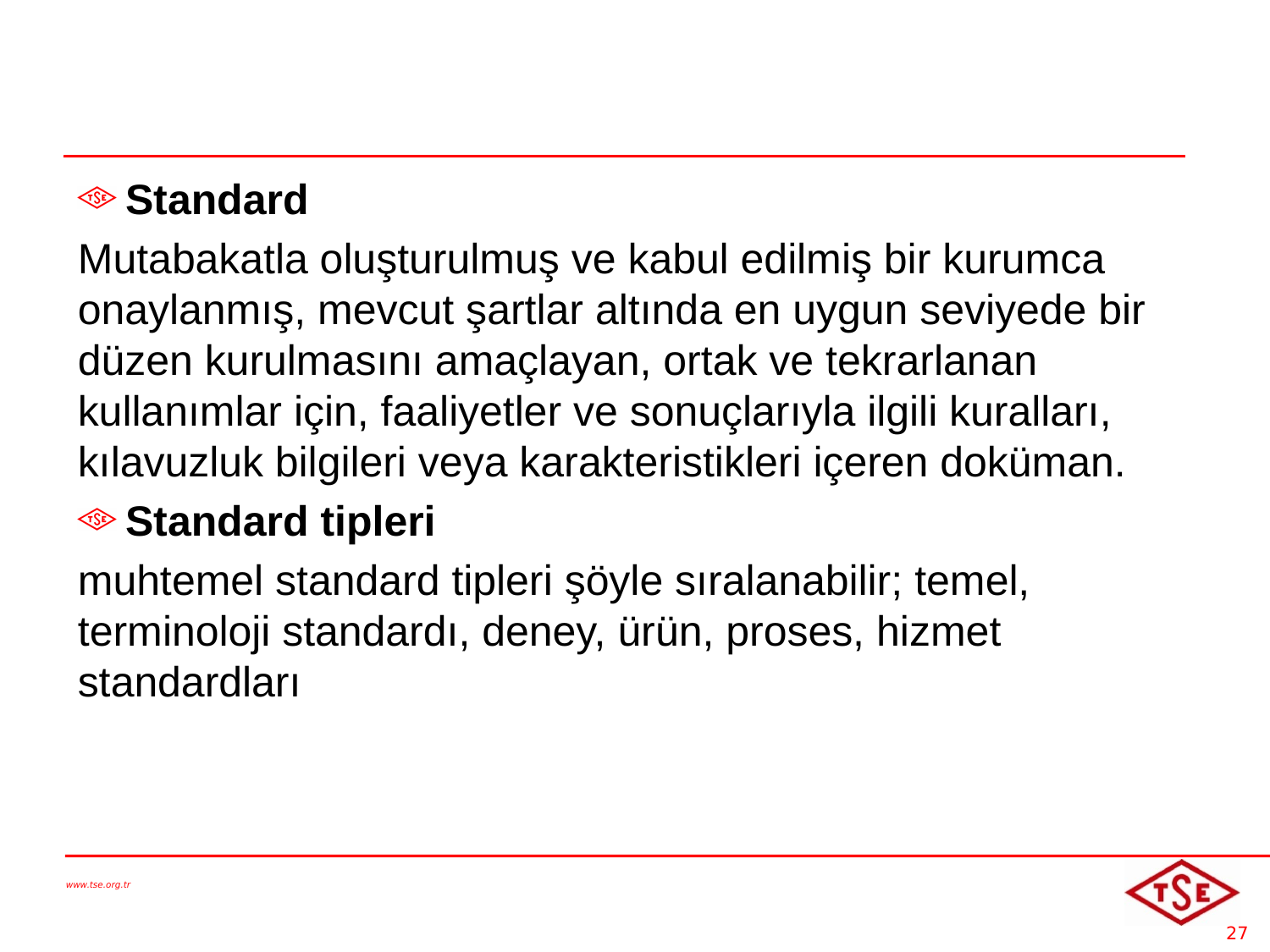

#
Standard
Mutabakatla oluşturulmuş ve kabul edilmiş bir kurumca onaylanmış, mevcut şartlar altında en uygun seviyede bir düzen kurulmasını amaçlayan, ortak ve tekrarlanan kullanımlar için, faaliyetler ve sonuçlarıyla ilgili kuralları, kılavuzluk bilgileri veya karakteristikleri içeren doküman.
Standard tipleri
muhtemel standard tipleri şöyle sıralanabilir; temel, terminoloji standardı, deney, ürün, proses, hizmet standardları

www.tse.org.tr
27